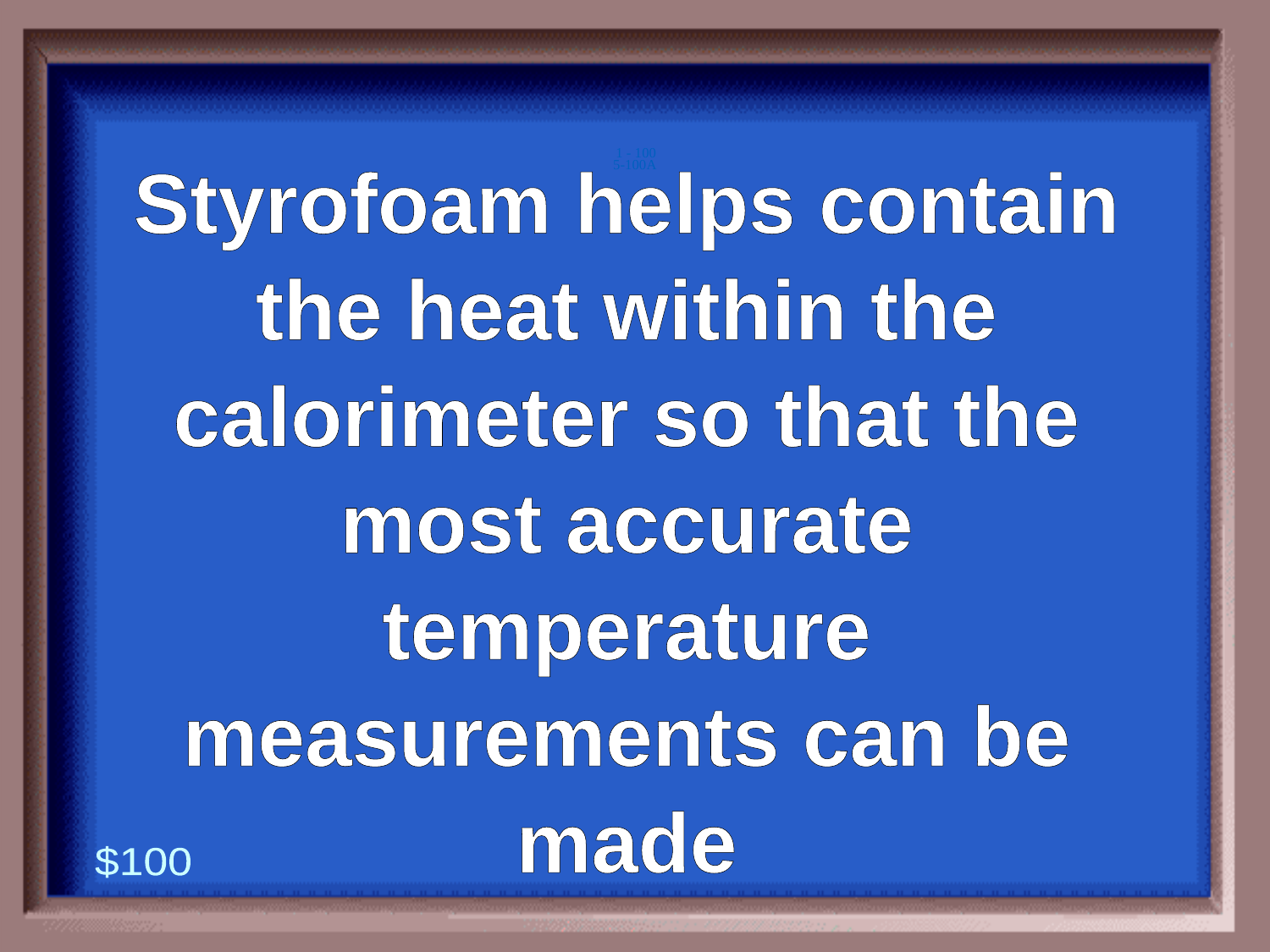

5-100A

Styrofoam helps contain the heat within the calorimeter so that the most accurate temperature measurements can be made

1 - 100
$100